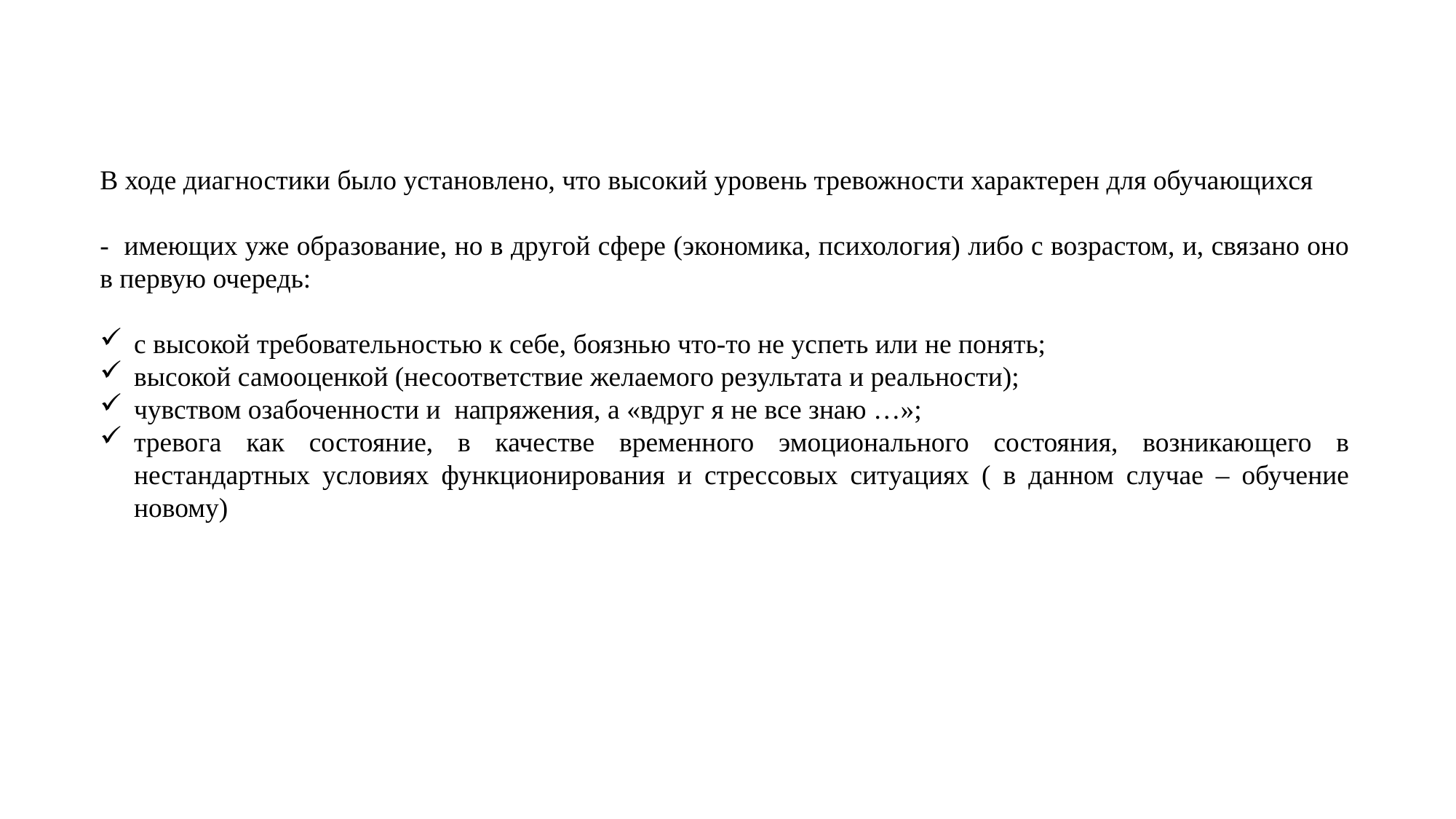

В ходе диагностики было установлено, что высокий уровень тревожности характерен для обучающихся

-  имеющих уже образование, но в другой сфере (экономика, психология) либо с возрастом, и, связано оно в первую очередь:

с высокой требовательностью к себе, боязнью что-то не успеть или не понять;
высокой самооценкой (несоответствие желаемого результата и реальности);
чувством озабоченности и  напряжения, а «вдруг я не все знаю …»;
тревога как состояние, в качестве временного эмоционального состояния, возникающего в нестандартных условиях функционирования и стрессовых ситуациях ( в данном случае – обучение новому)